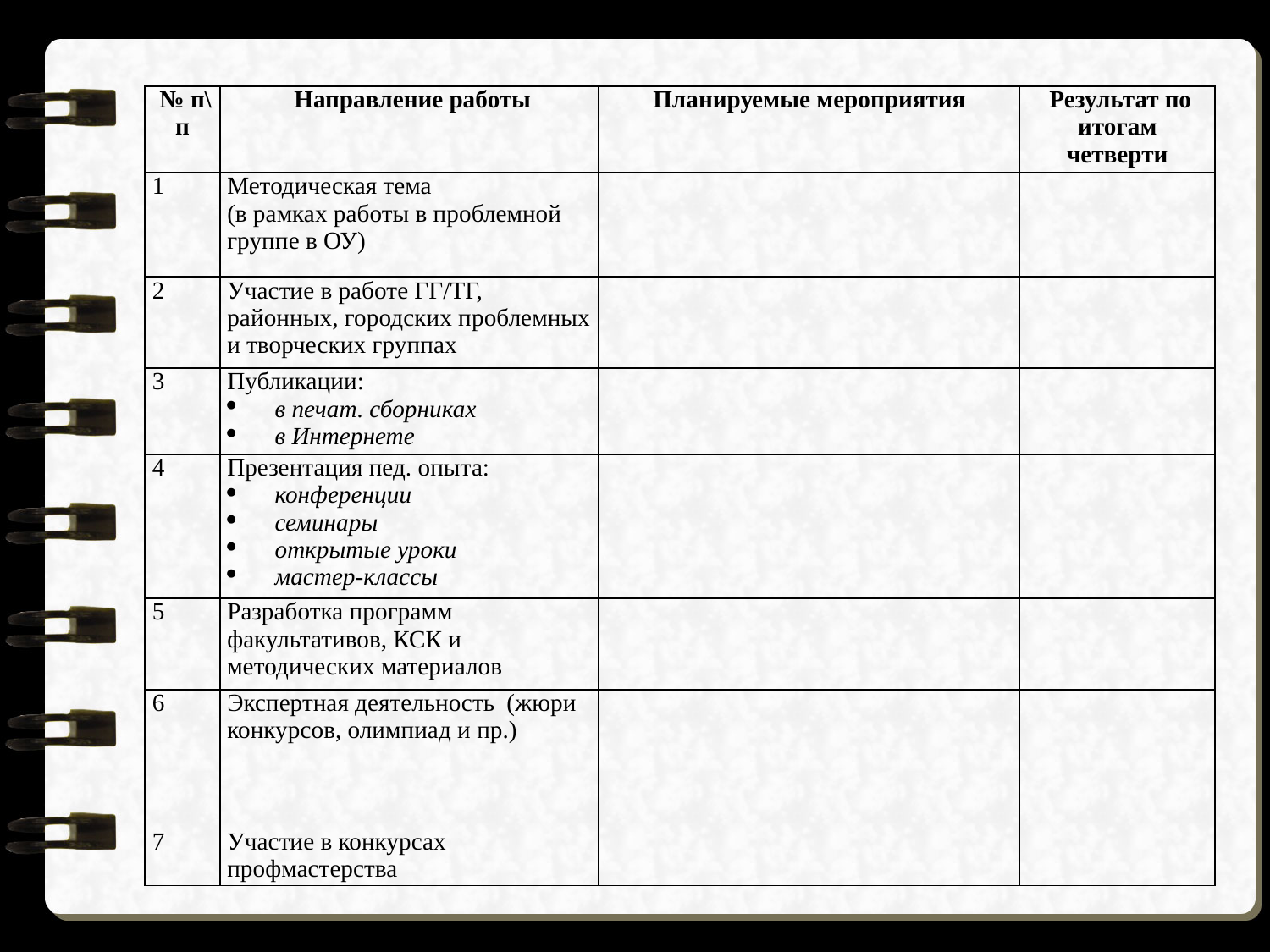

| № п\п | Направление работы | Планируемые мероприятия | Результат по итогам четверти |
| --- | --- | --- | --- |
| 1 | Методическая тема (в рамках работы в проблемной группе в ОУ) |  |  |
| 2 | Участие в работе ГГ/ТГ, районных, городских проблемных и творческих группах |  |  |
| 3 | Публикации: в печат. сборниках в Интернете |  |  |
| 4 | Презентация пед. опыта: конференции семинары открытые уроки мастер-классы |  |  |
| 5 | Разработка программ факультативов, КСК и методических материалов |  |  |
| 6 | Экспертная деятельность (жюри конкурсов, олимпиад и пр.) |  |  |
| 7 | Участие в конкурсах профмастерства |  |  |